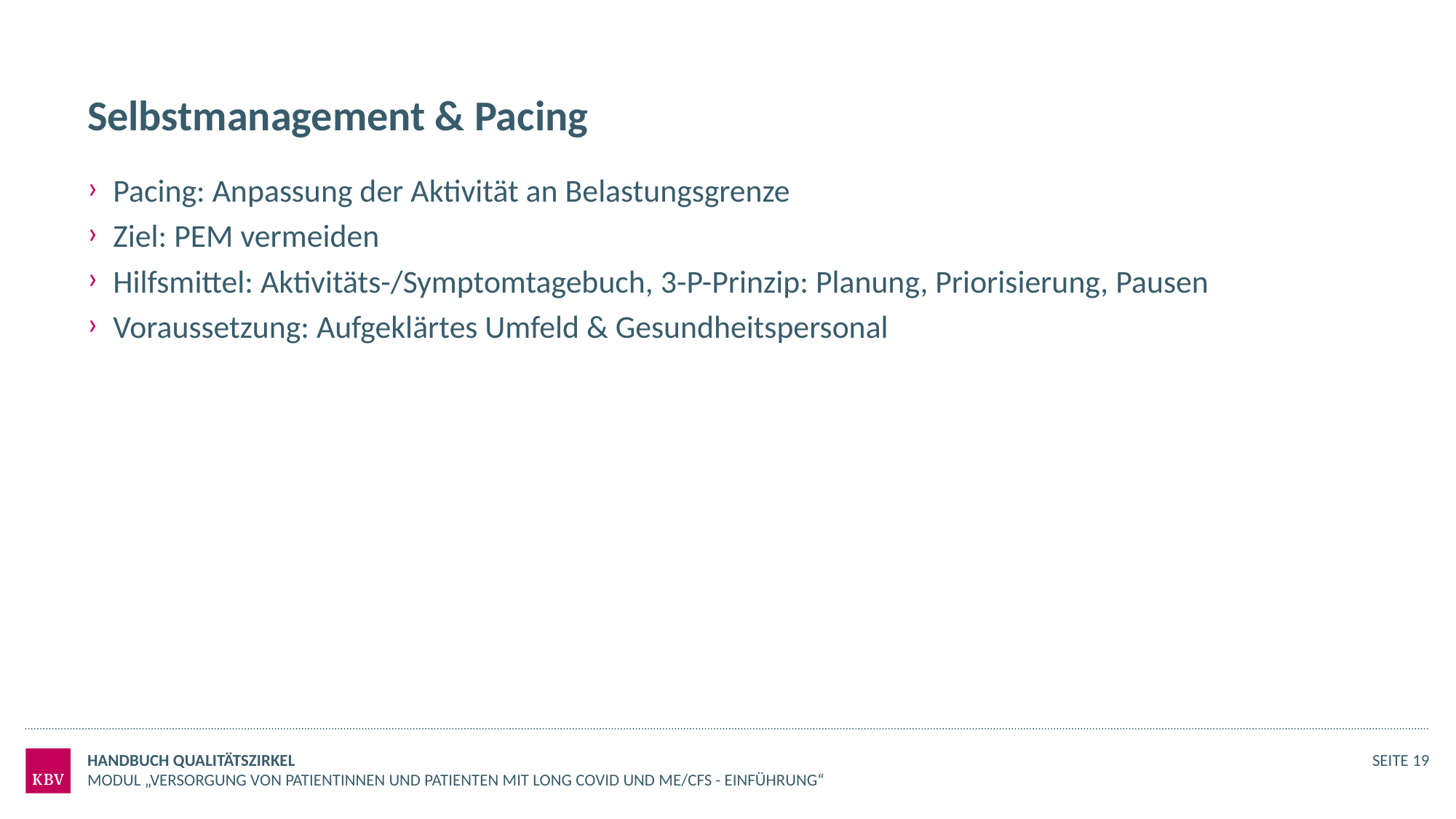

# Selbstmanagement & Pacing
Pacing: Anpassung der Aktivität an Belastungsgrenze
Ziel: PEM vermeiden
Hilfsmittel: Aktivitäts-/Symptomtagebuch, 3-P-Prinzip: Planung, Priorisierung, Pausen
Voraussetzung: Aufgeklärtes Umfeld & Gesundheitspersonal
Handbuch Qualitätszirkel
Seite 19
Modul „Versorgung von Patientinnen und Patienten mit Long COVID und ME/CFS - Einführung“